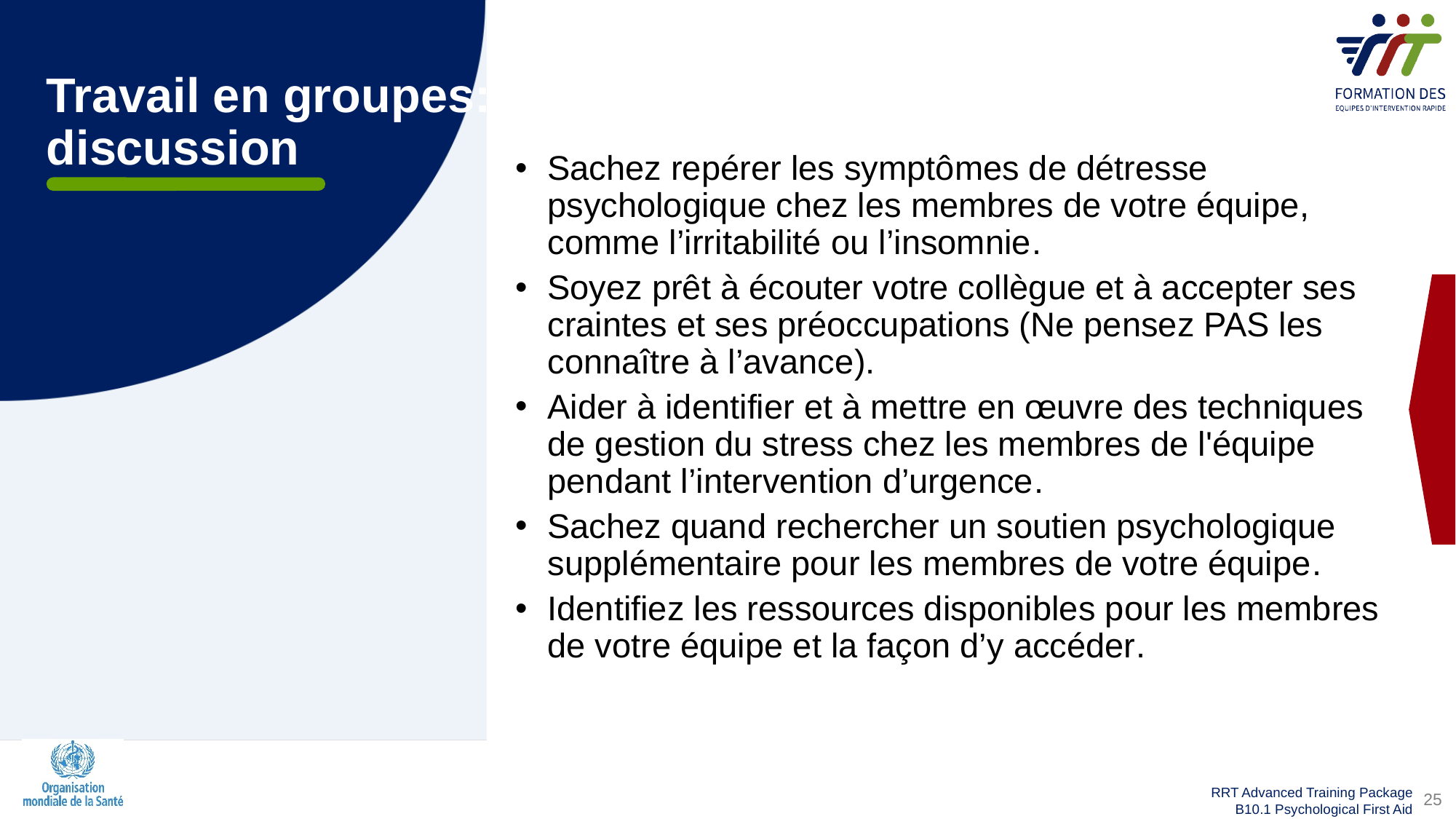

Travail en groupes:  discussion
Sachez repérer les symptômes de détresse psychologique chez les membres de votre équipe, comme l’irritabilité ou l’insomnie.
Soyez prêt à écouter votre collègue et à accepter ses craintes et ses préoccupations (Ne pensez PAS les connaître à l’avance).
Aider à identifier et à mettre en œuvre des techniques de gestion du stress chez les membres de l'équipe pendant l’intervention d’urgence.
Sachez quand rechercher un soutien psychologique supplémentaire pour les membres de votre équipe.
Identifiez les ressources disponibles pour les membres de votre équipe et la façon d’y accéder.